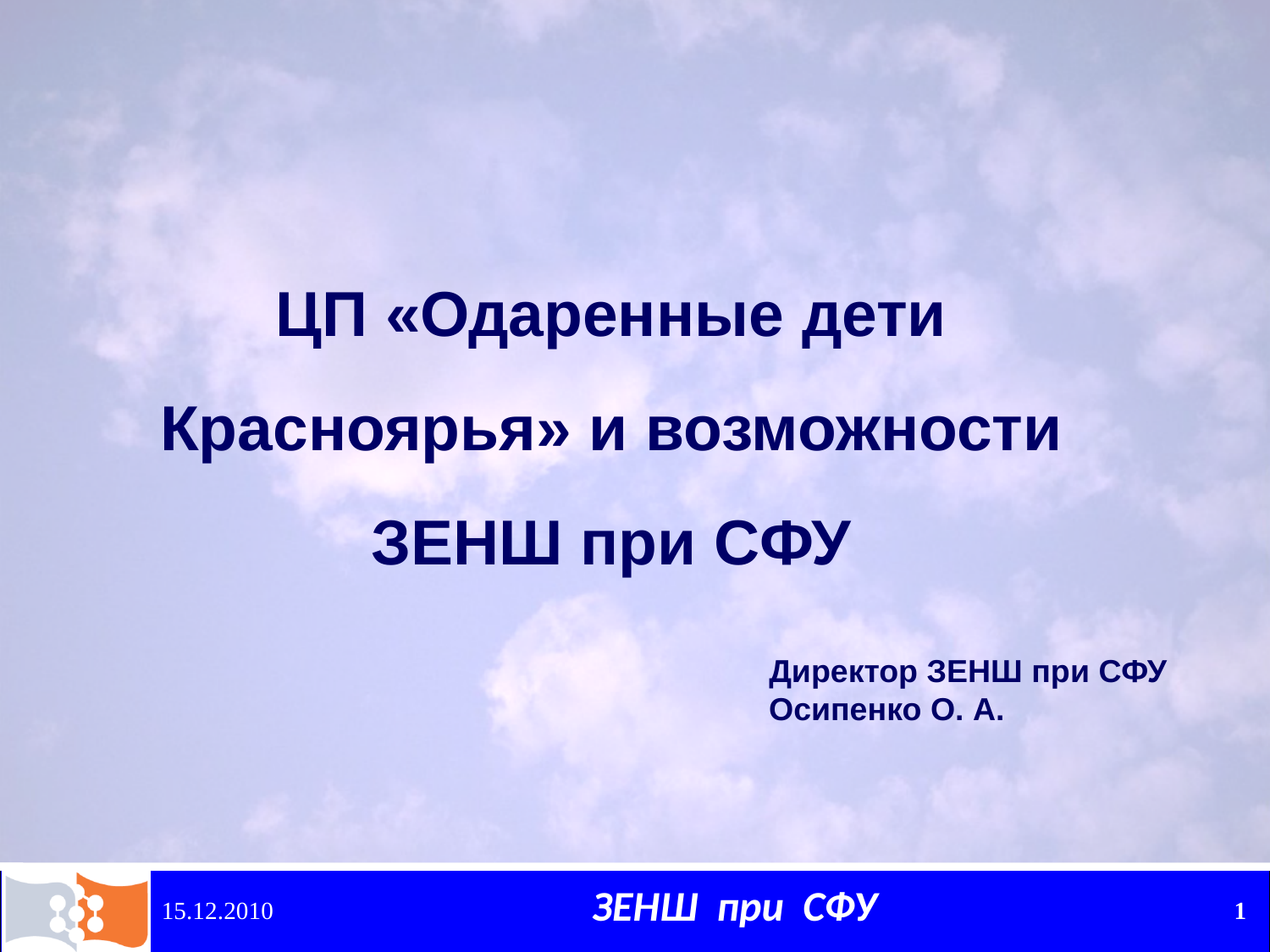

ЦП «Одаренные дети Красноярья» и возможности ЗЕНШ при СФУ
Директор ЗЕНШ при СФУ
Осипенко О. А.

15.12.2010
1